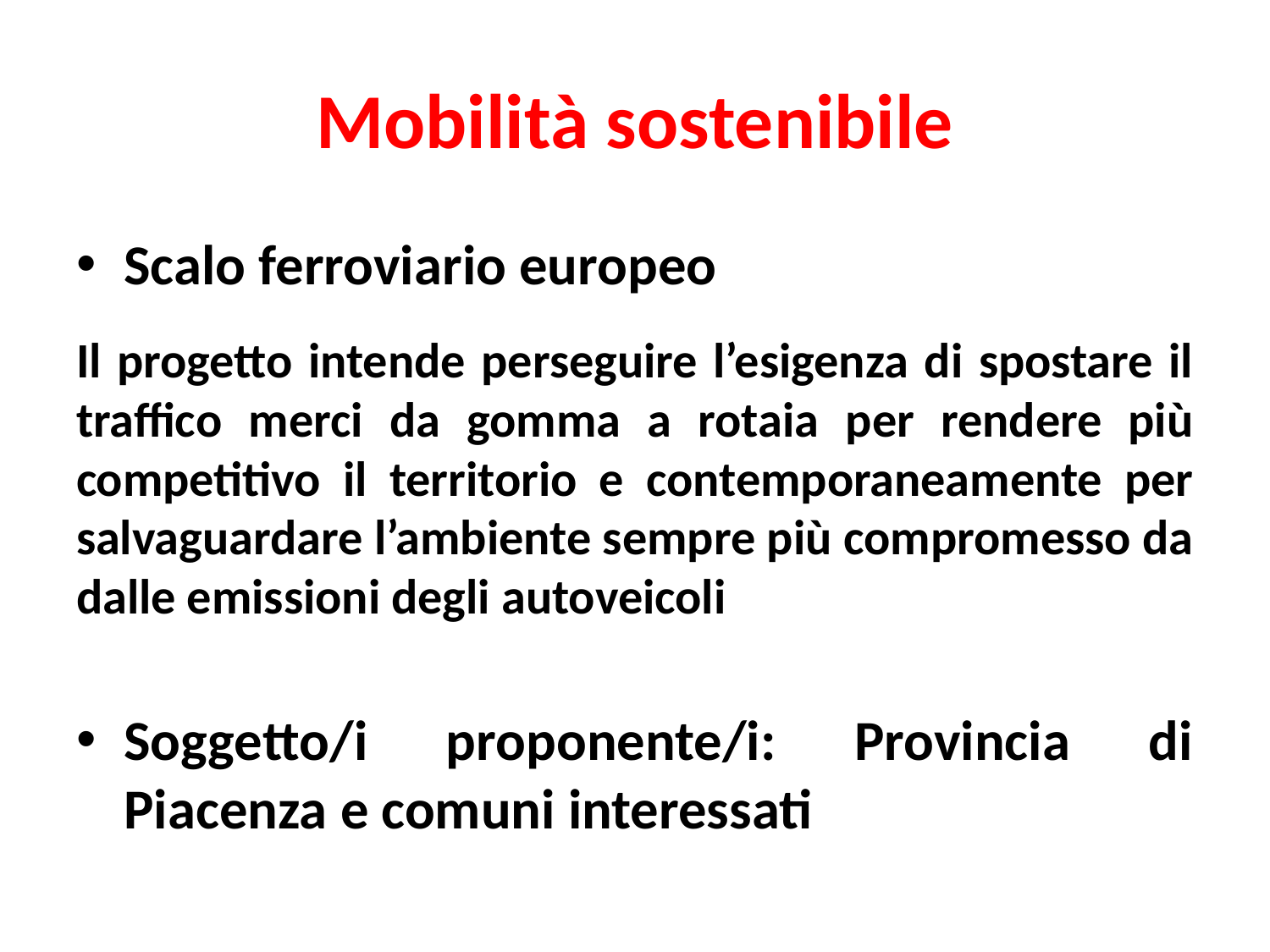

# Mobilità sostenibile
Scalo ferroviario europeo

Il progetto intende perseguire l’esigenza di spostare il traffico merci da gomma a rotaia per rendere più competitivo il territorio e contemporaneamente per salvaguardare l’ambiente sempre più compromesso da dalle emissioni degli autoveicoli

Soggetto/i proponente/i: Provincia di Piacenza e comuni interessati